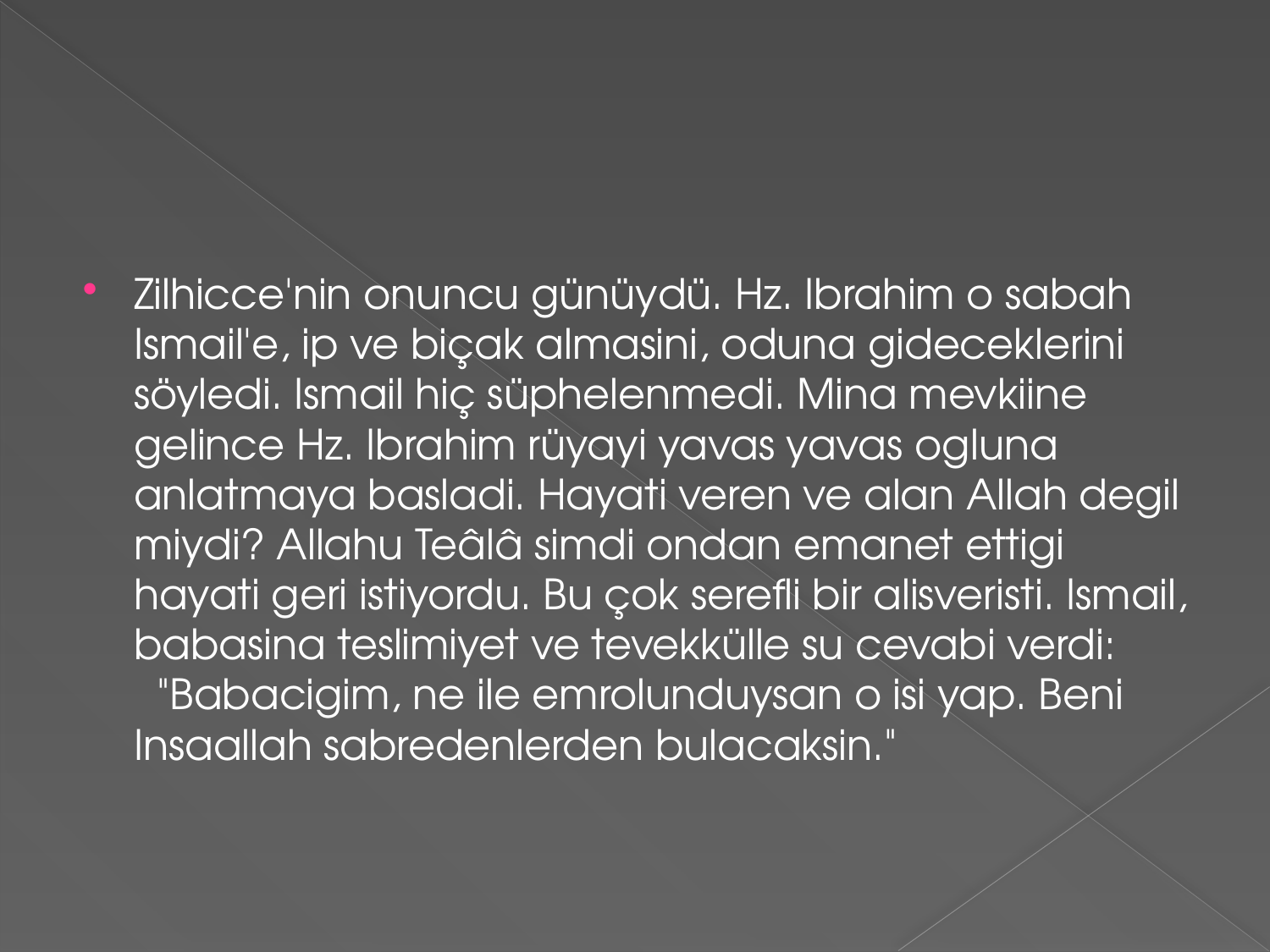

#
Zilhicce'nin onuncu günüydü. Hz. Ibrahim o sabah Ismail'e, ip ve biçak almasini, oduna gideceklerini söyledi. Ismail hiç süphelenmedi. Mina mevkiine gelince Hz. Ibrahim rüyayi yavas yavas ogluna anlatmaya basladi. Hayati veren ve alan Allah degil miydi? Allahu Teâlâ simdi ondan emanet ettigi hayati geri istiyordu. Bu çok serefli bir alisveristi. Ismail, babasina teslimiyet ve tevekkülle su cevabi verdi:
  "Babacigim, ne ile emrolunduysan o isi yap. Beni Insaallah sabredenlerden bulacaksin."